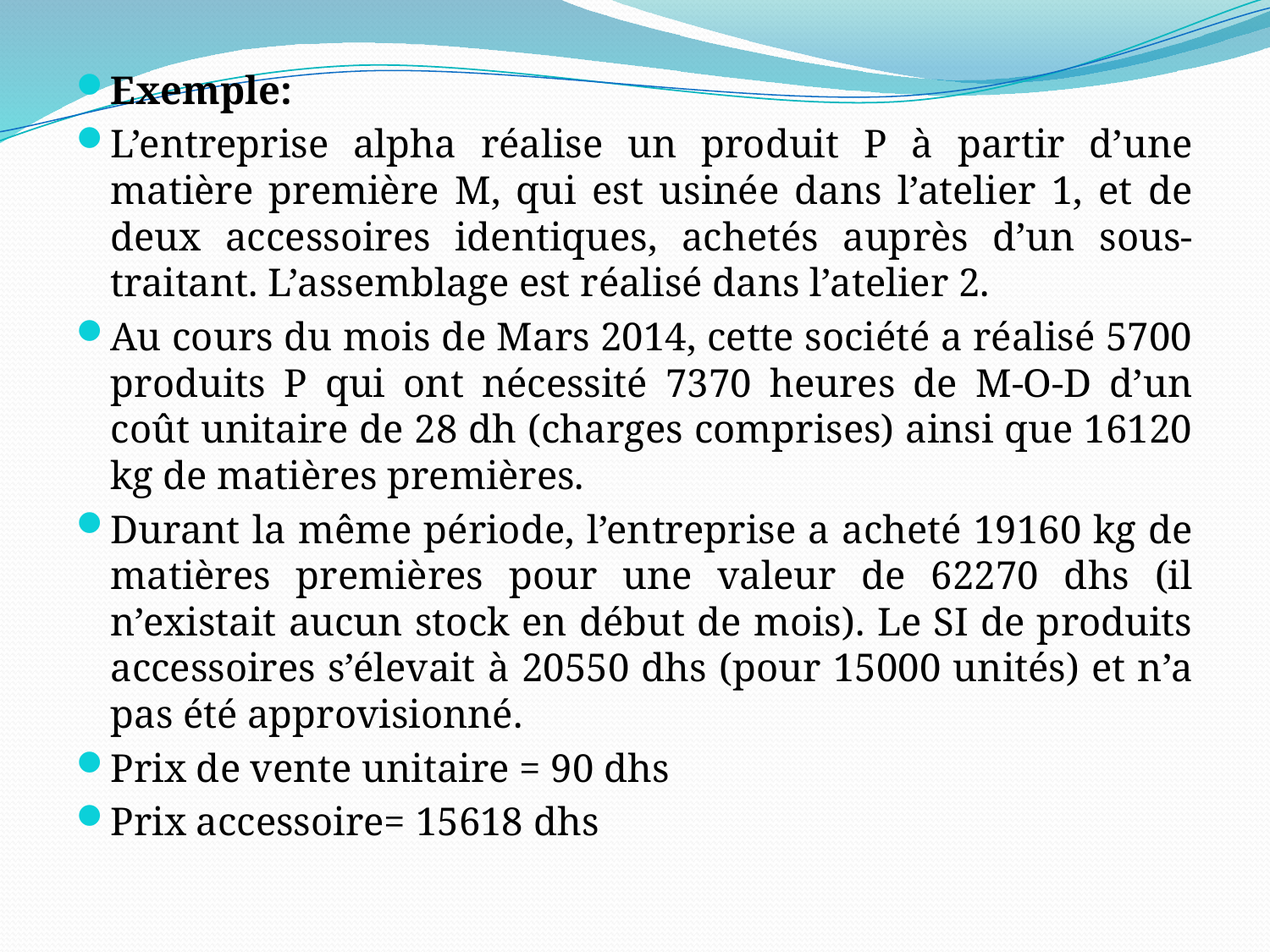

Exemple:
L’entreprise alpha réalise un produit P à partir d’une matière première M, qui est usinée dans l’atelier 1, et de deux accessoires identiques, achetés auprès d’un sous-traitant. L’assemblage est réalisé dans l’atelier 2.
Au cours du mois de Mars 2014, cette société a réalisé 5700 produits P qui ont nécessité 7370 heures de M-O-D d’un coût unitaire de 28 dh (charges comprises) ainsi que 16120 kg de matières premières.
Durant la même période, l’entreprise a acheté 19160 kg de matières premières pour une valeur de 62270 dhs (il n’existait aucun stock en début de mois). Le SI de produits accessoires s’élevait à 20550 dhs (pour 15000 unités) et n’a pas été approvisionné.
Prix de vente unitaire = 90 dhs
Prix accessoire= 15618 dhs